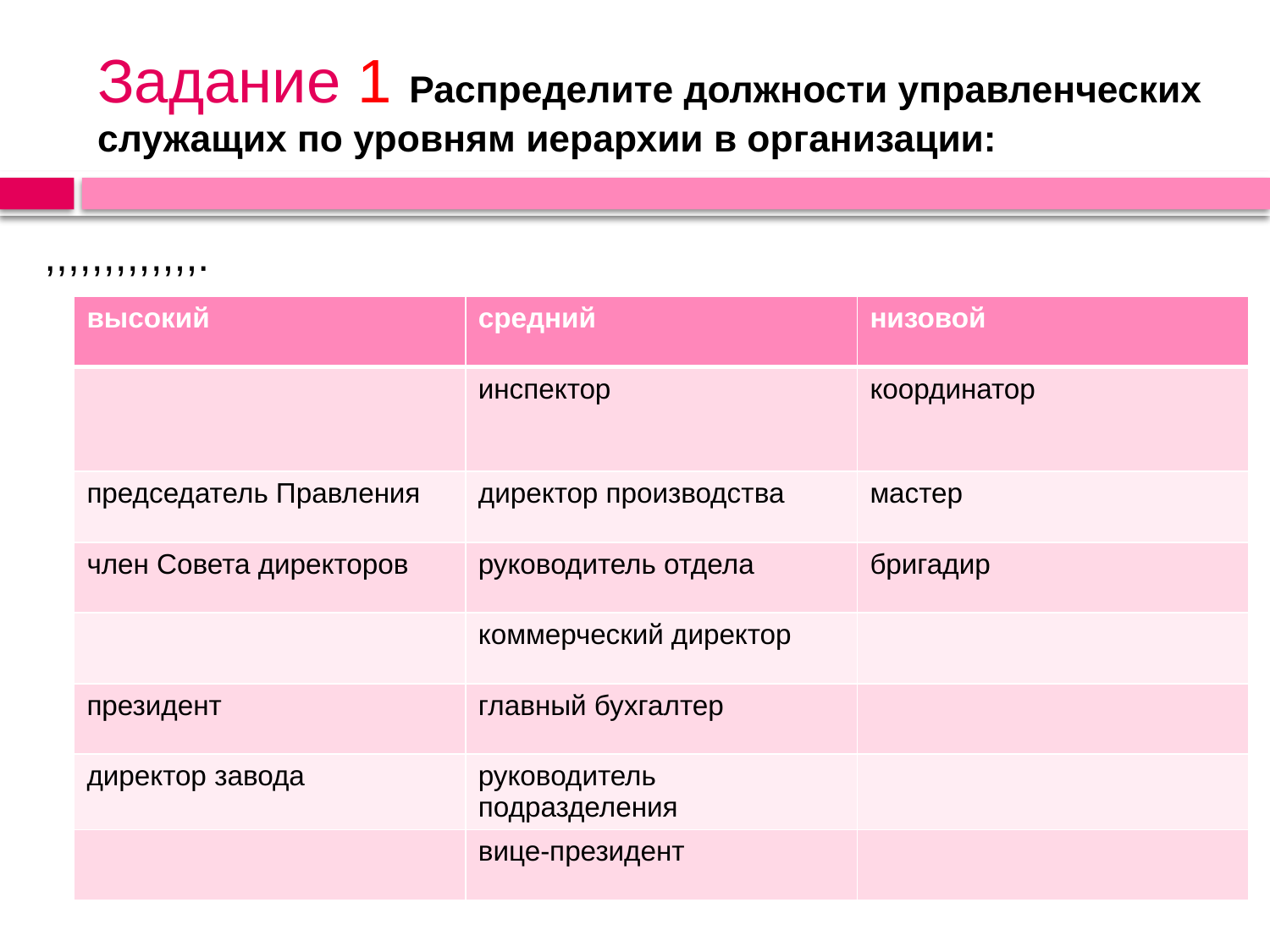

# Задание 1 Распределите должности управленческих служащих по уровням иерархии в организации:
,,,,,,,,,,,,,.
| высокий | средний | низовой |
| --- | --- | --- |
|  | инспектор | координатор |
| председатель Правления | директор производства | мастер |
| член Совета директоров | руководитель отдела | бригадир |
|  | коммерческий директор |  |
| президент | главный бухгалтер |  |
| директор завода | руководитель подразделения |  |
|  | вице-президент |  |